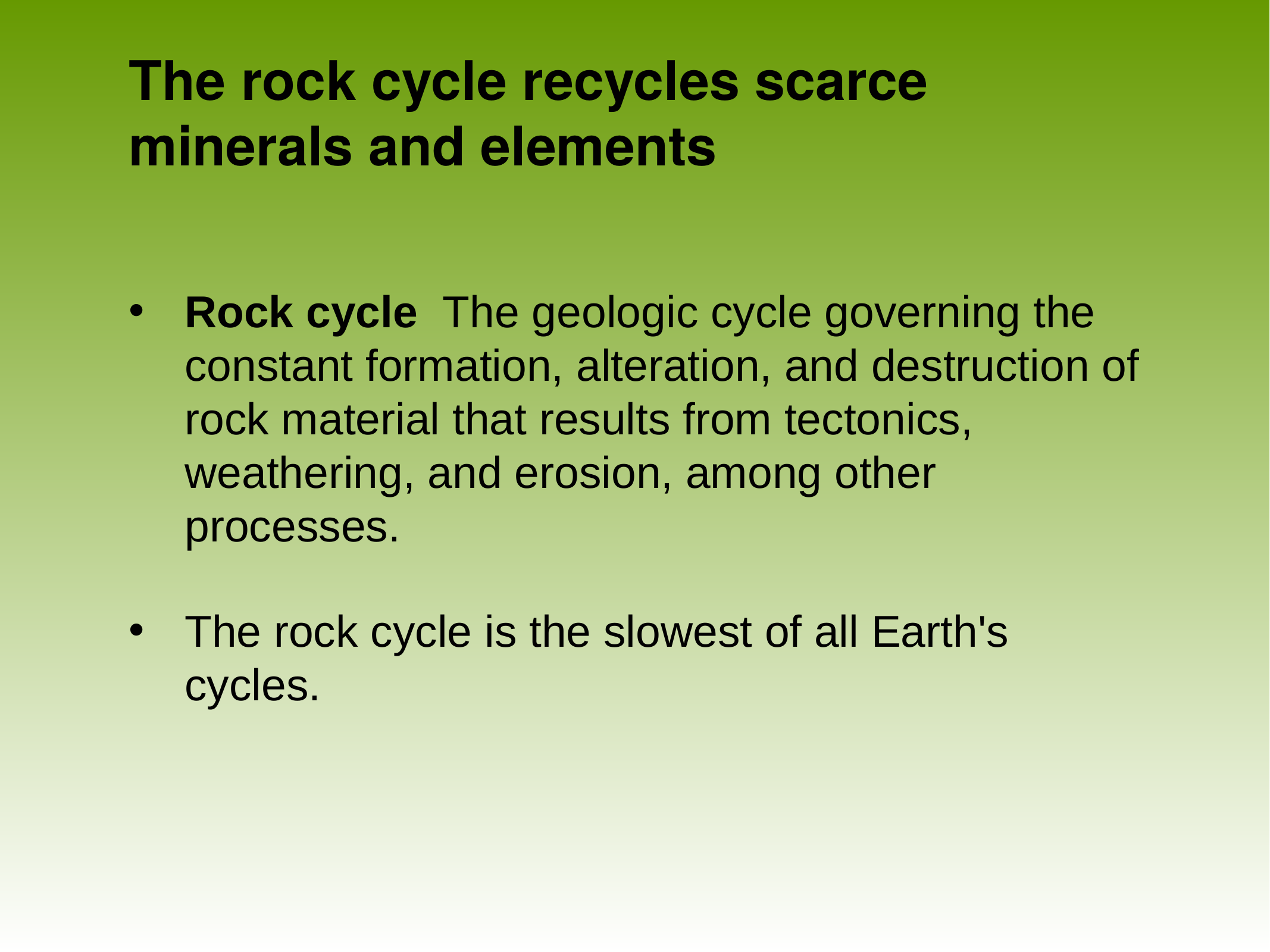

# The rock cycle recycles scarce minerals and elements
Rock cycle  The geologic cycle governing the constant formation, alteration, and destruction of rock material that results from tectonics, weathering, and erosion, among other processes.
The rock cycle is the slowest of all Earth's cycles.